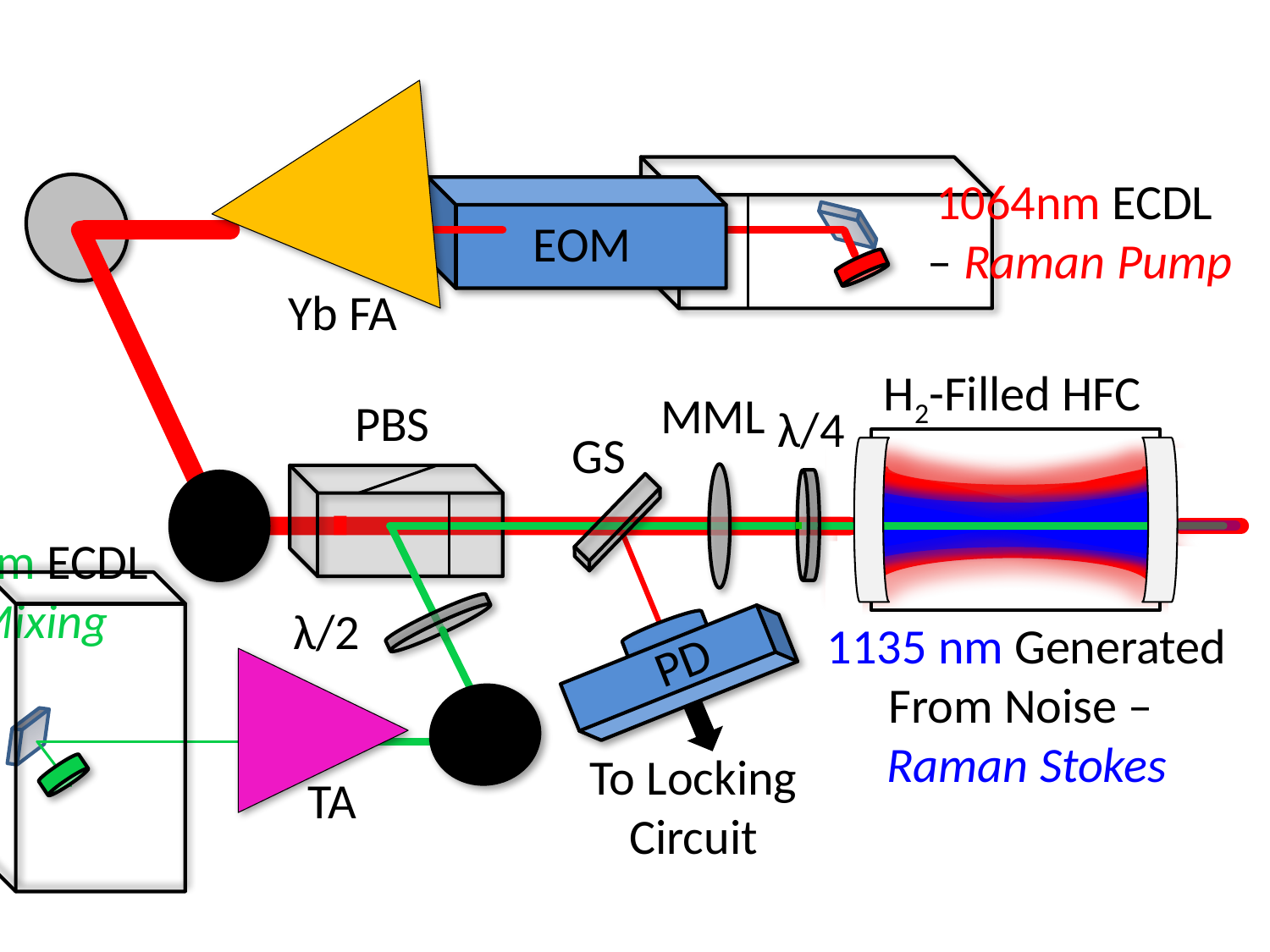

1064nm ECDL
 – Raman Pump

EOM

Yb FA
H2-Filled HFC
MML
PBS
λ/4

GS

785 nm ECDL –  Mixing

λ/2
1135 nm Generated From Noise –
Raman Stokes

PD

To Locking Circuit
TA